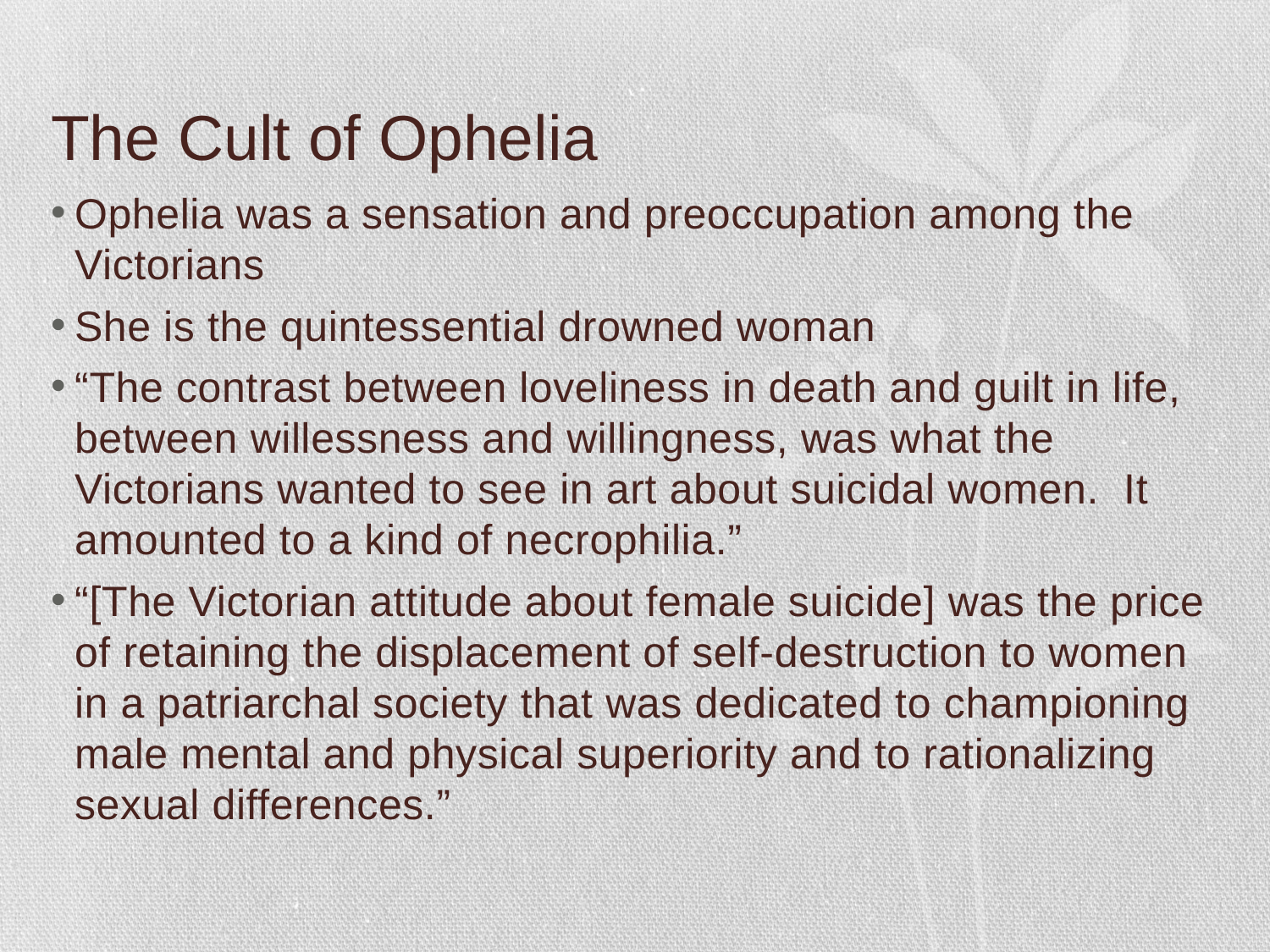

# The Cult of Ophelia
Ophelia was a sensation and preoccupation among the Victorians
She is the quintessential drowned woman
“The contrast between loveliness in death and guilt in life, between willessness and willingness, was what the Victorians wanted to see in art about suicidal women.  It amounted to a kind of necrophilia.”
“[The Victorian attitude about female suicide] was the price of retaining the displacement of self-destruction to women in a patriarchal society that was dedicated to championing male mental and physical superiority and to rationalizing sexual differences.”